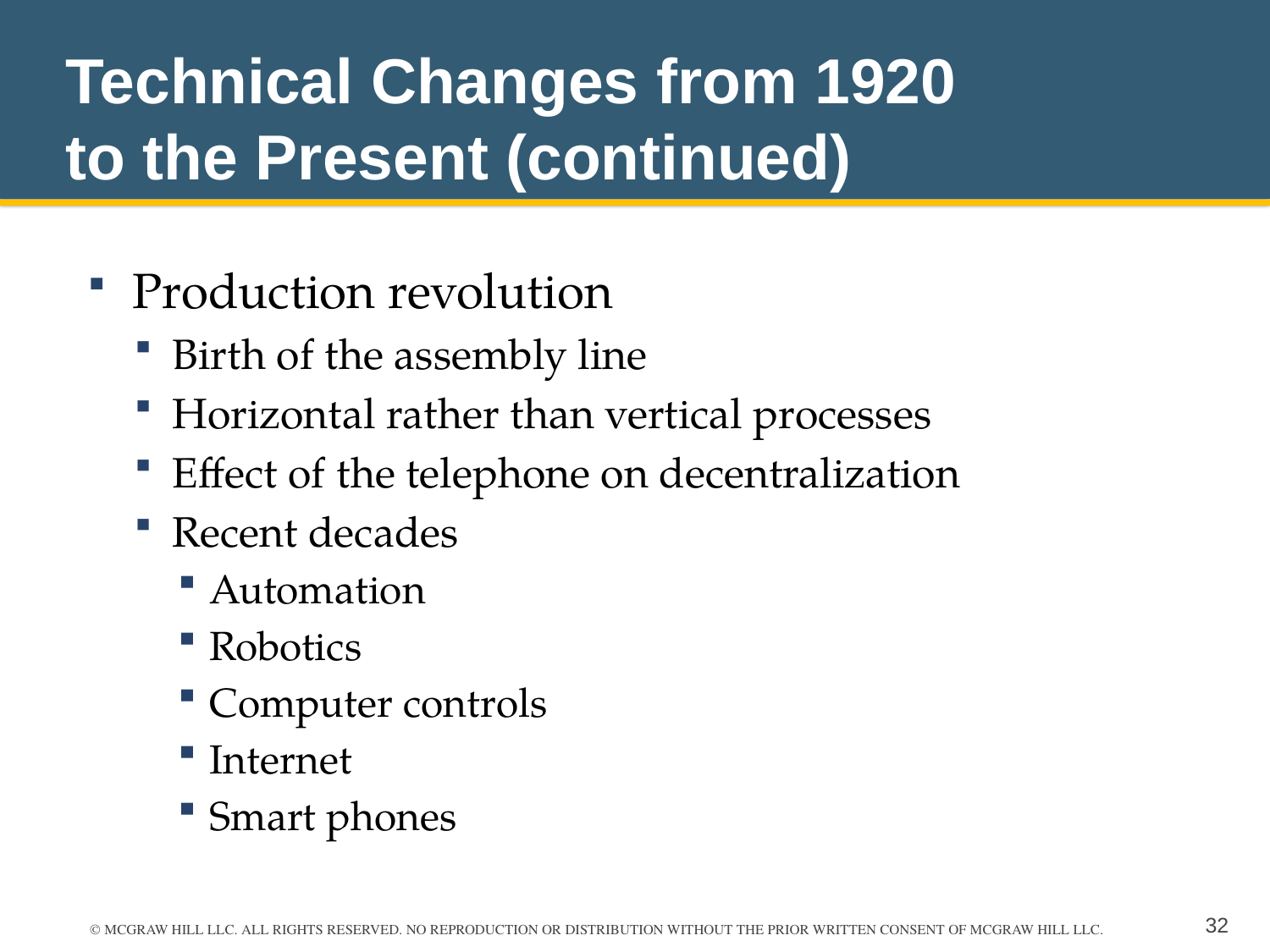

# Technical Changes from 1920 to the Present (continued)
Production revolution
Birth of the assembly line
Horizontal rather than vertical processes
Effect of the telephone on decentralization
Recent decades
Automation
Robotics
Computer controls
Internet
Smart phones

© MCGRAW HILL LLC. ALL RIGHTS RESERVED. NO REPRODUCTION OR DISTRIBUTION WITHOUT THE PRIOR WRITTEN CONSENT OF MCGRAW HILL LLC.
32